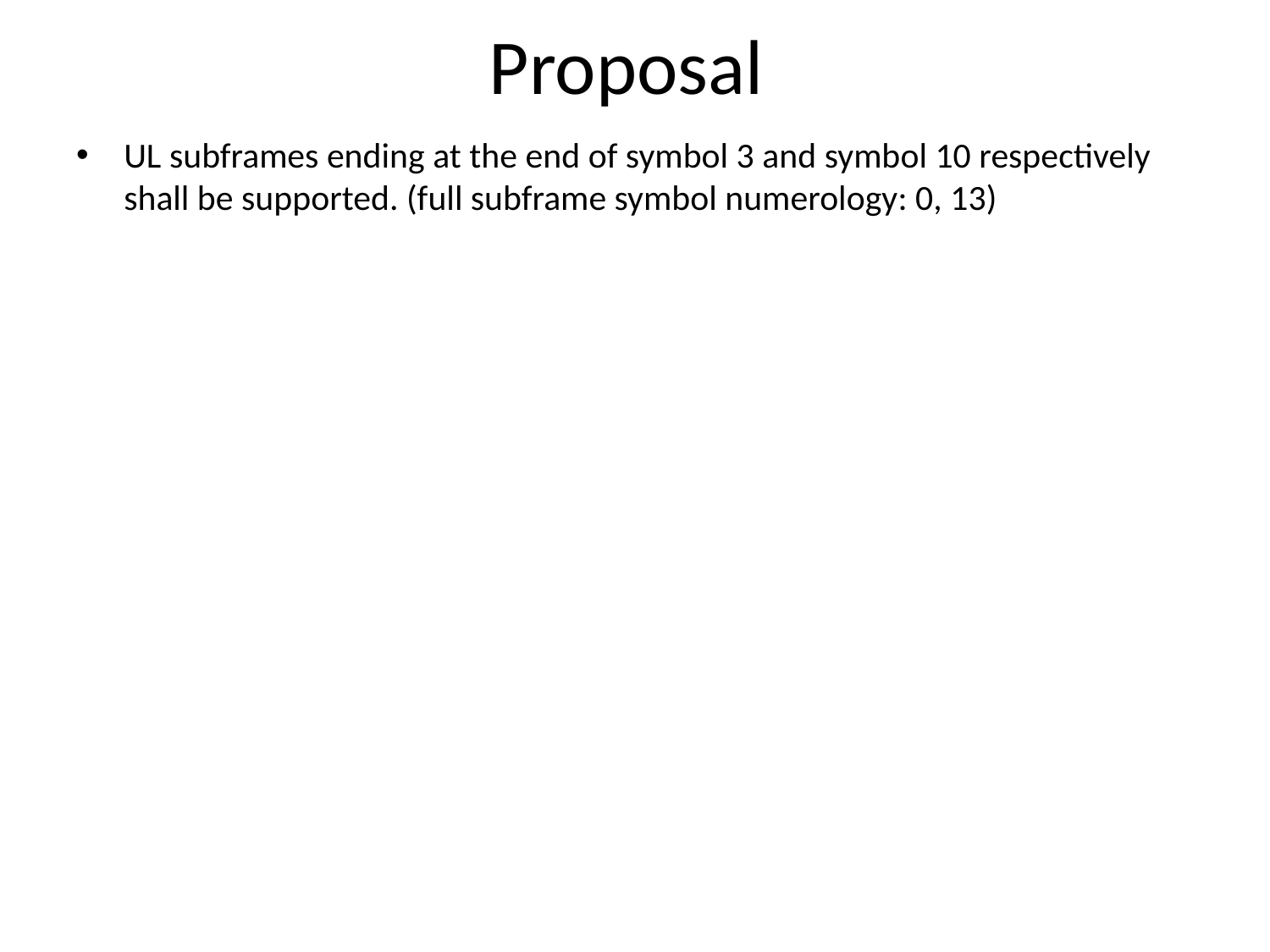

# Proposal
UL subframes ending at the end of symbol 3 and symbol 10 respectively shall be supported. (full subframe symbol numerology: 0, 13)